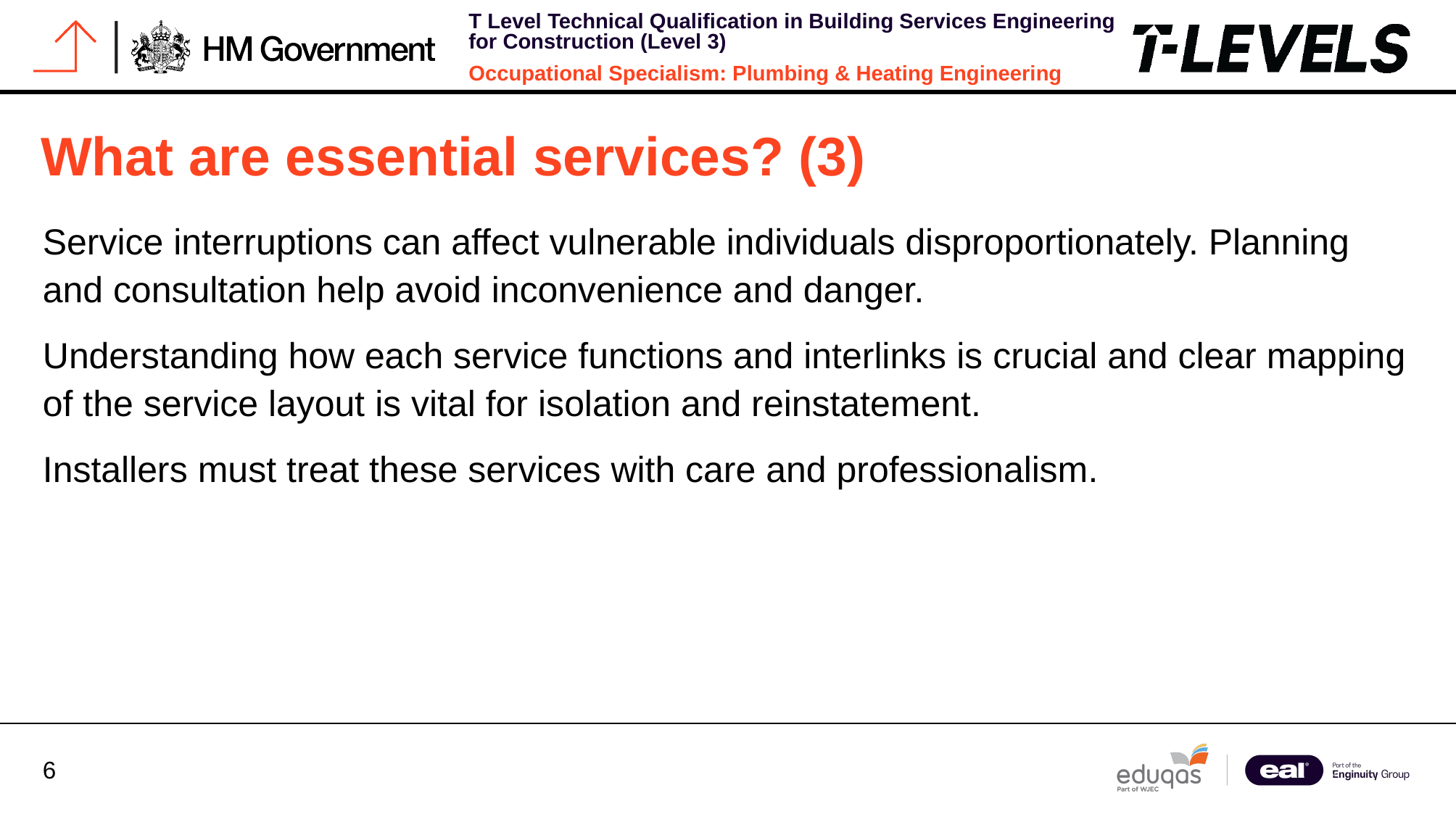

# What are essential services? (3)
Service interruptions can affect vulnerable individuals disproportionately. Planning and consultation help avoid inconvenience and danger.
Understanding how each service functions and interlinks is crucial and clear mapping of the service layout is vital for isolation and reinstatement.
Installers must treat these services with care and professionalism.